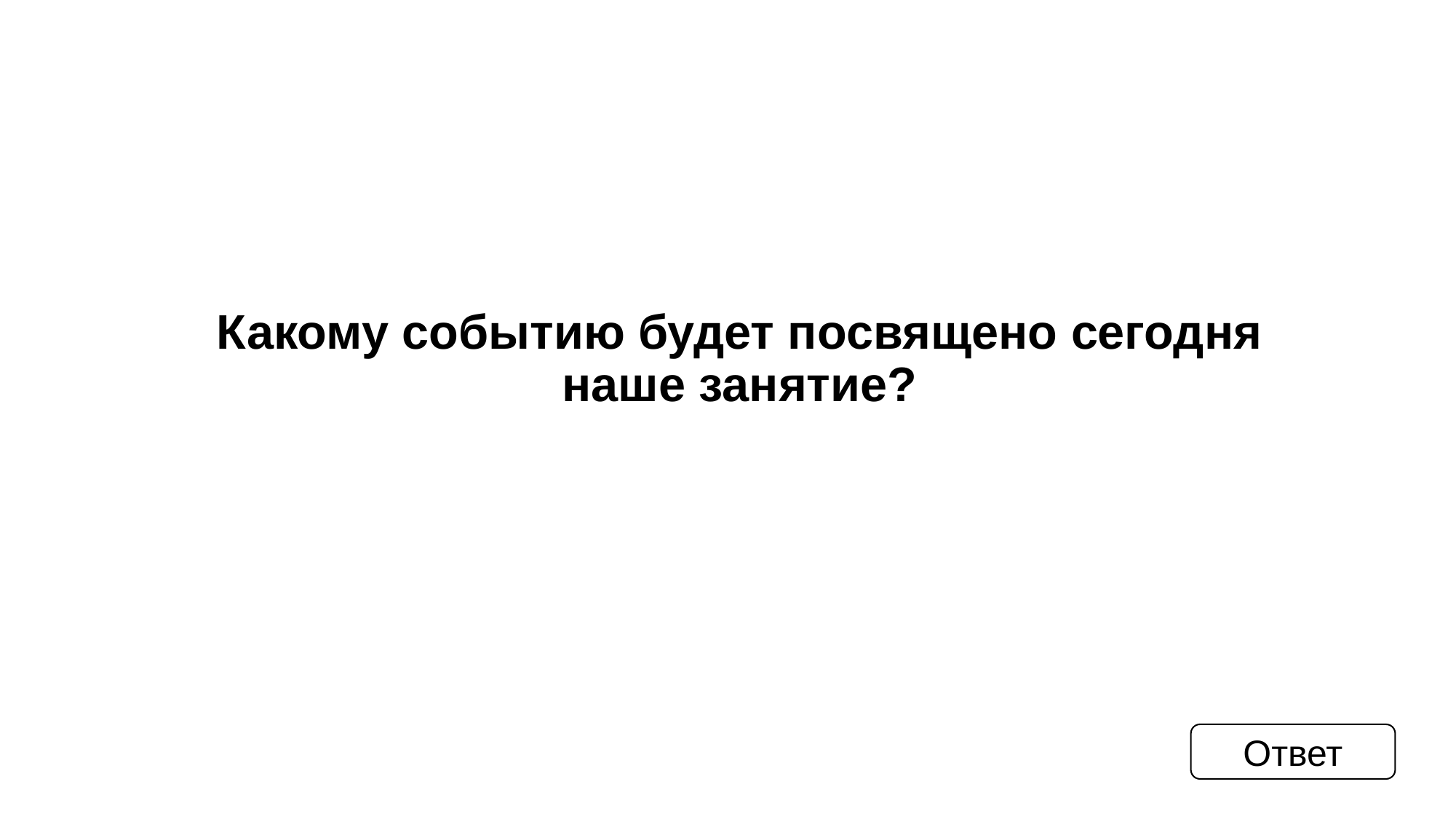

# Какому событию будет посвящено сегодня наше занятие?
Ответ